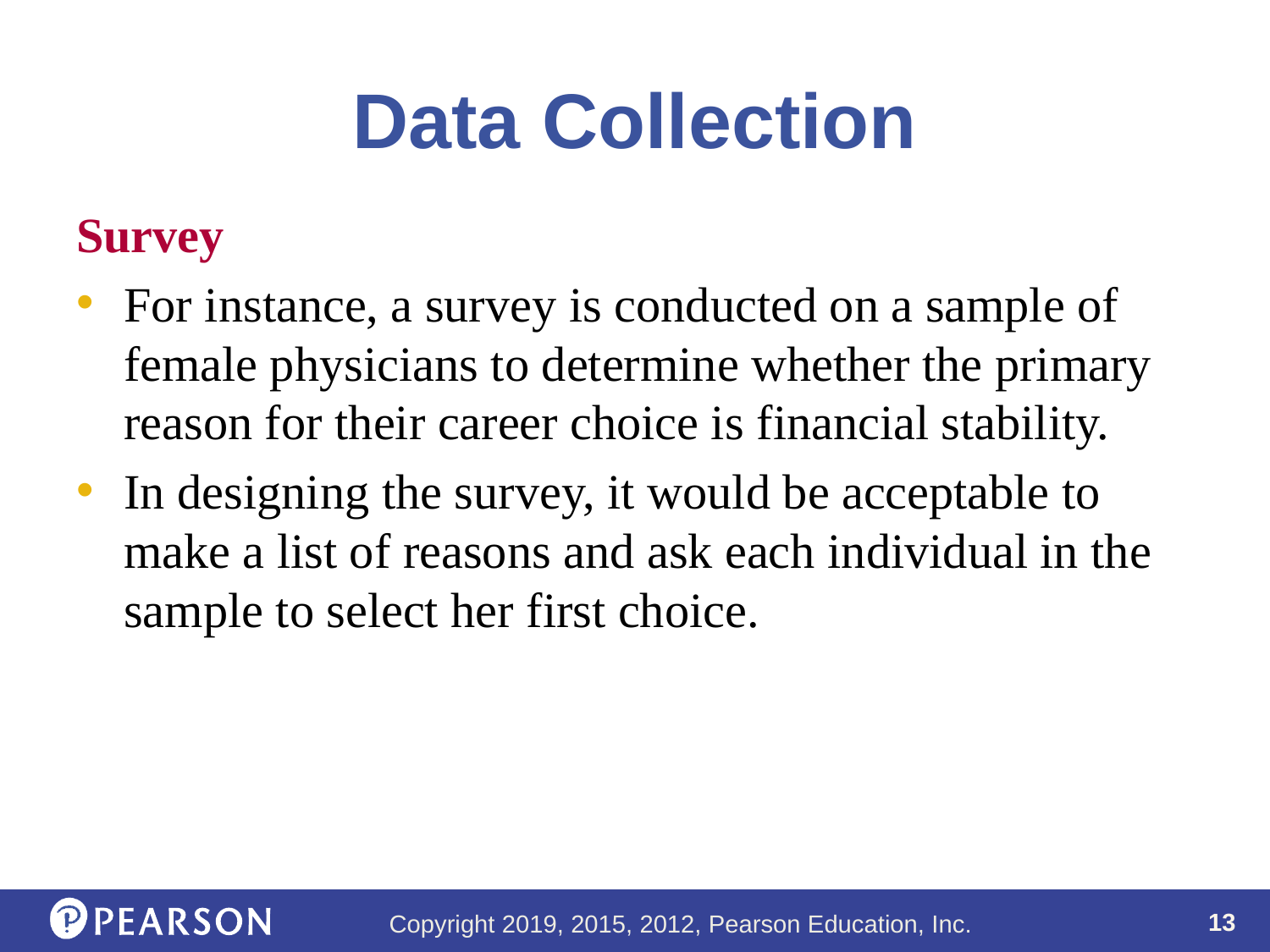

# Data Collection
Survey
For instance, a survey is conducted on a sample of female physicians to determine whether the primary reason for their career choice is financial stability.
In designing the survey, it would be acceptable to make a list of reasons and ask each individual in the sample to select her first choice.